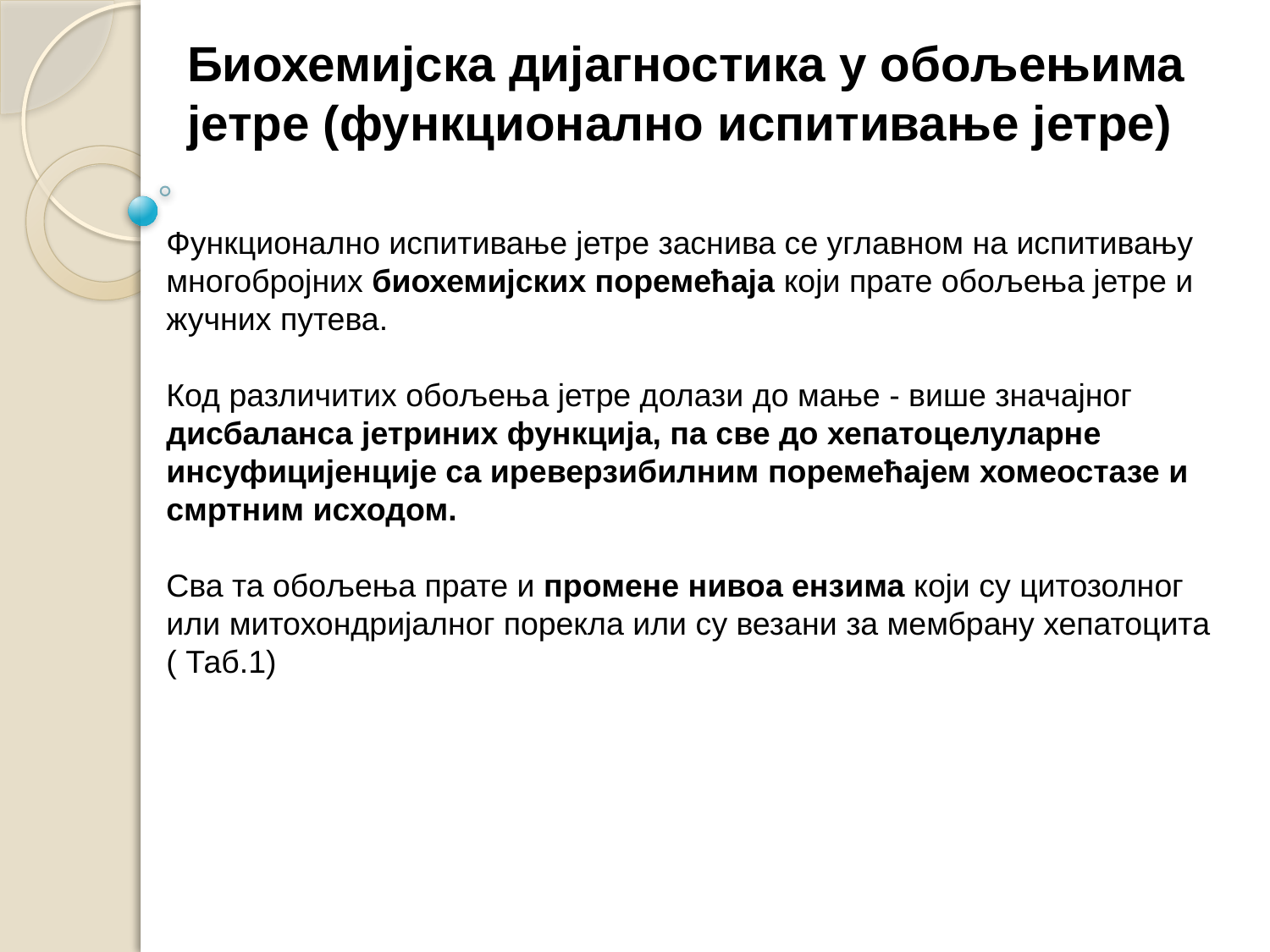

Биохемијска дијагностика у обољењима јетре (функционално испитивање јетре)

Функционално испитивање јетре заснива се углавном на испитивању многобројних биохемијских поремећаја који прате обољења јетре и жучних путева.

Код различитих обољења јетре долази до мање - више значајног дисбаланса јетриних функција, па све до хепатоцелуларне инсуфицијенције са иреверзибилним поремећајем хомеостазе и смртним исходом.

Сва та обољења прате и промене нивоа ензима који су цитозолног или митохондријалног порекла или су везани за мембрану хепатоцита ( Таб.1)